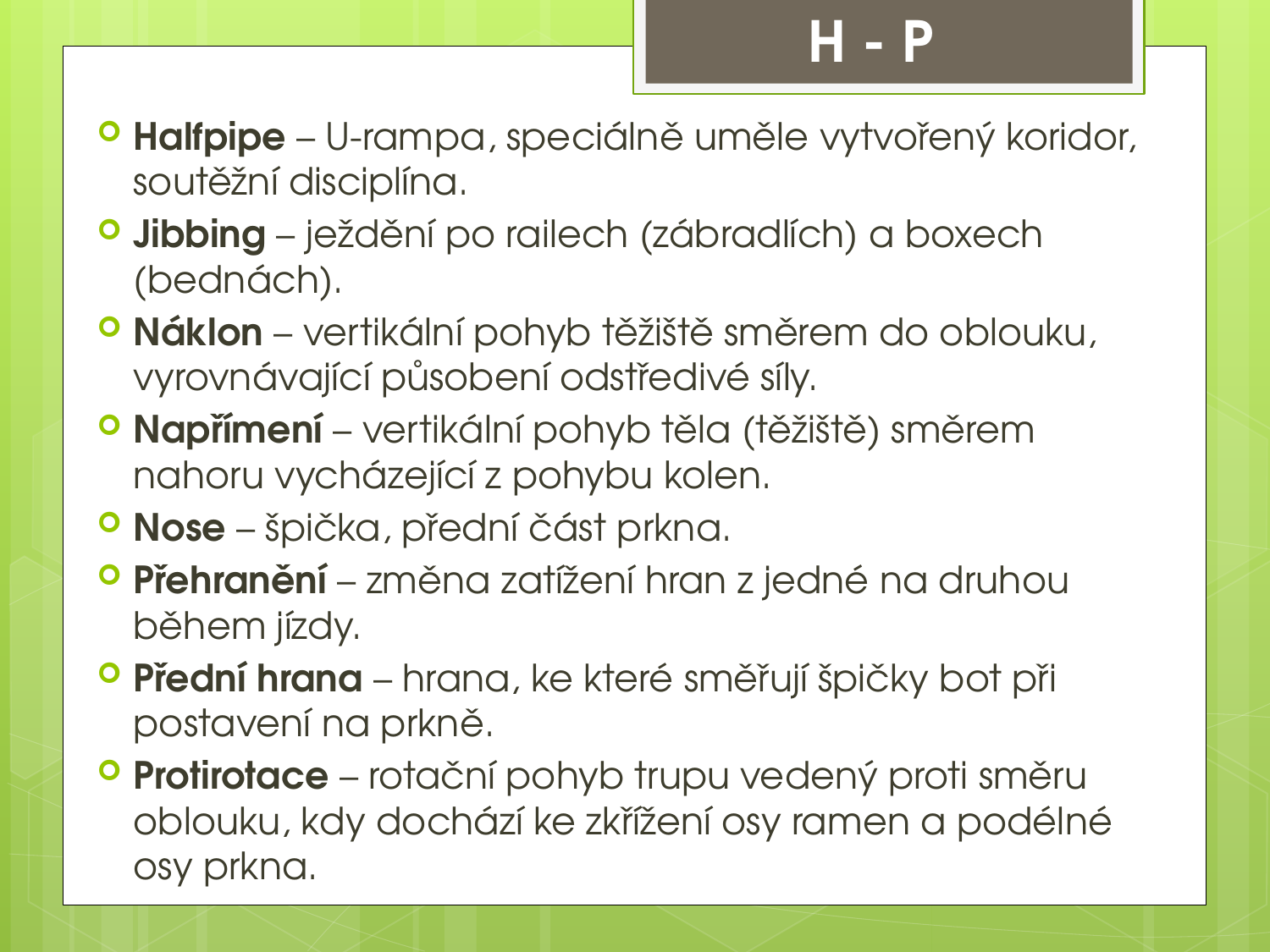

H - P
Halfpipe – U-rampa, speciálně uměle vytvořený koridor, soutěžní disciplína.
Jibbing – ježdění po railech (zábradlích) a boxech (bednách).
Náklon – vertikální pohyb těžiště směrem do oblouku, vyrovnávající působení odstředivé síly.
Napřímení – vertikální pohyb těla (těžiště) směrem nahoru vycházející z pohybu kolen.
Nose – špička, přední část prkna.
Přehranění – změna zatížení hran z jedné na druhou během jízdy.
Přední hrana – hrana, ke které směřují špičky bot při postavení na prkně.
Protirotace – rotační pohyb trupu vedený proti směru oblouku, kdy dochází ke zkřížení osy ramen a podélné osy prkna.